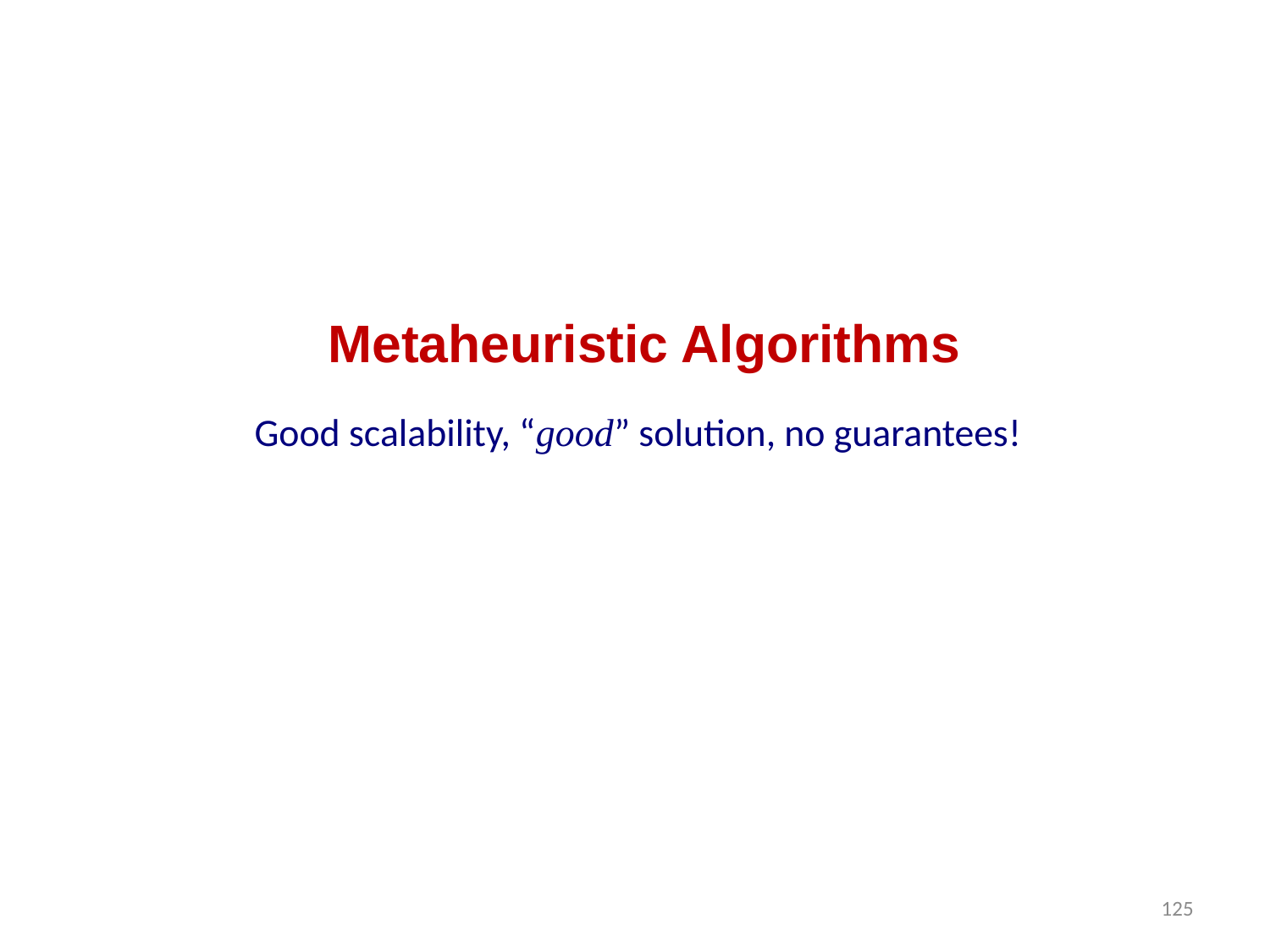

Metaheuristic Algorithms
Good scalability, “good” solution, no guarantees!
125